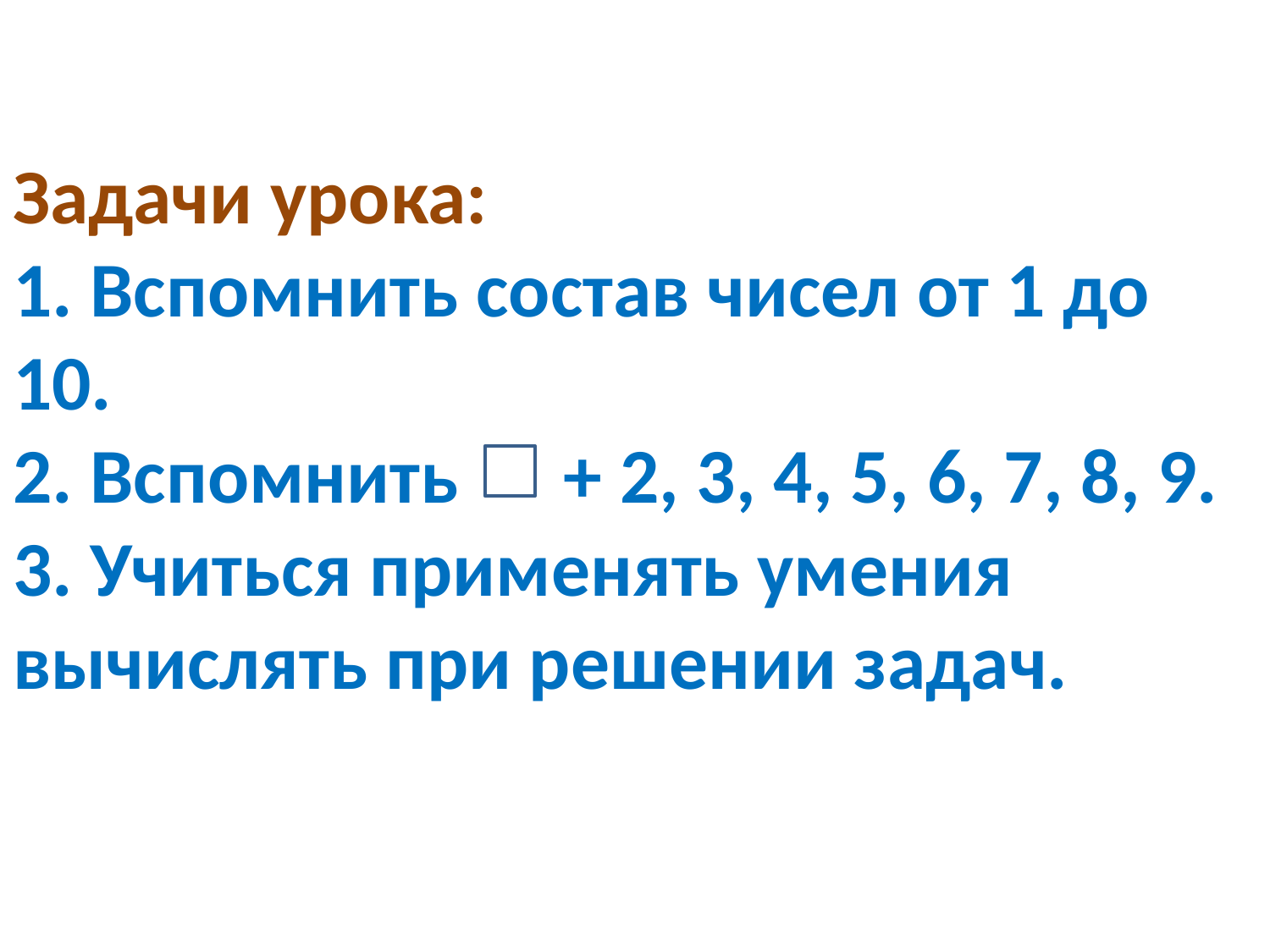

# Задачи урока: 1. Вспомнить состав чисел от 1 до 10. 2. Вспомнить      + 2, 3, 4, 5, 6, 7, 8, 9. 3. Учиться применять умения вычислять при решении задач.